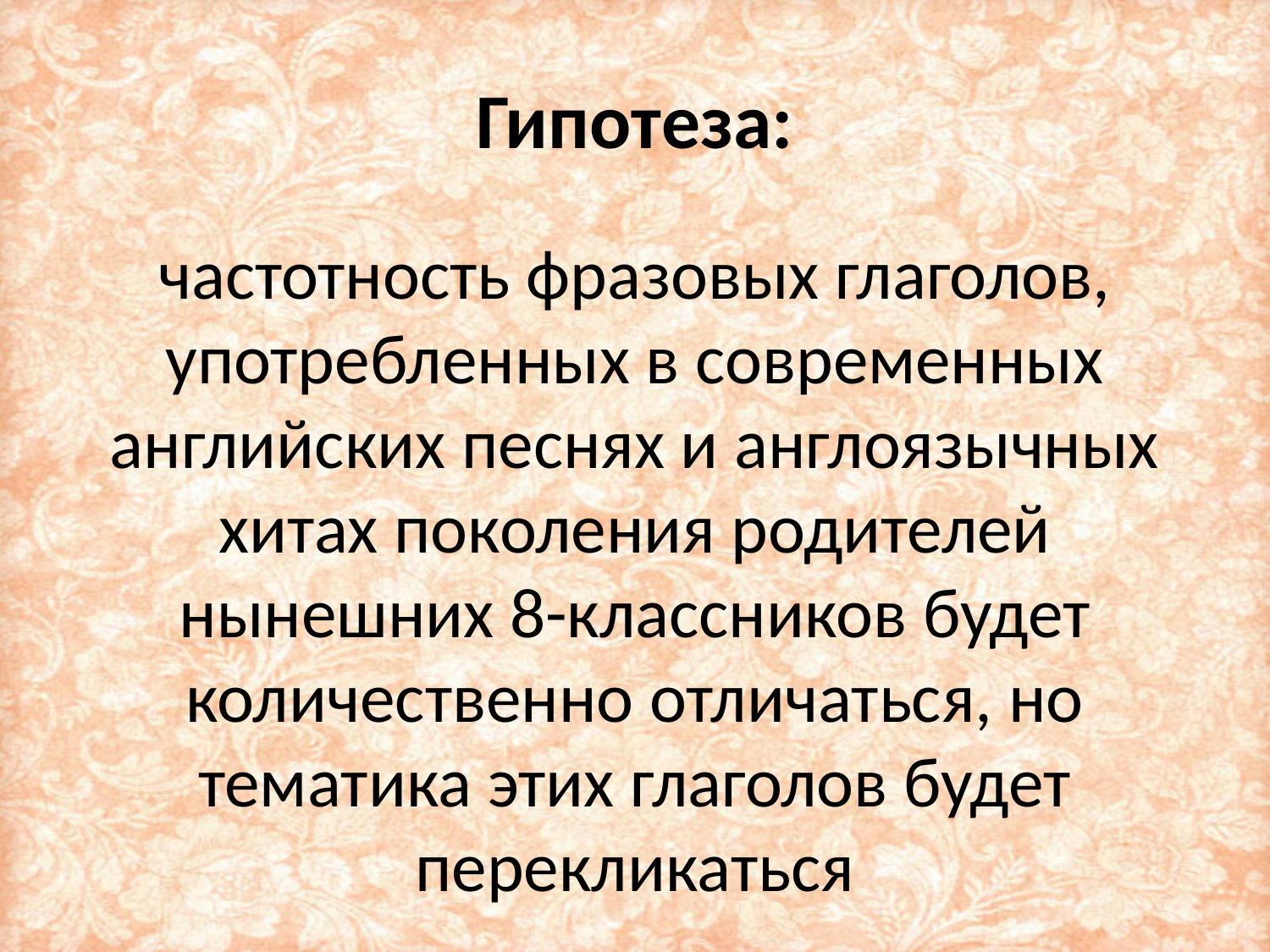

# Гипотеза:
частотность фразовых глаголов, употребленных в современных английских песнях и англоязычных хитах поколения родителей нынешних 8-классников будет количественно отличаться, но тематика этих глаголов будет перекликаться